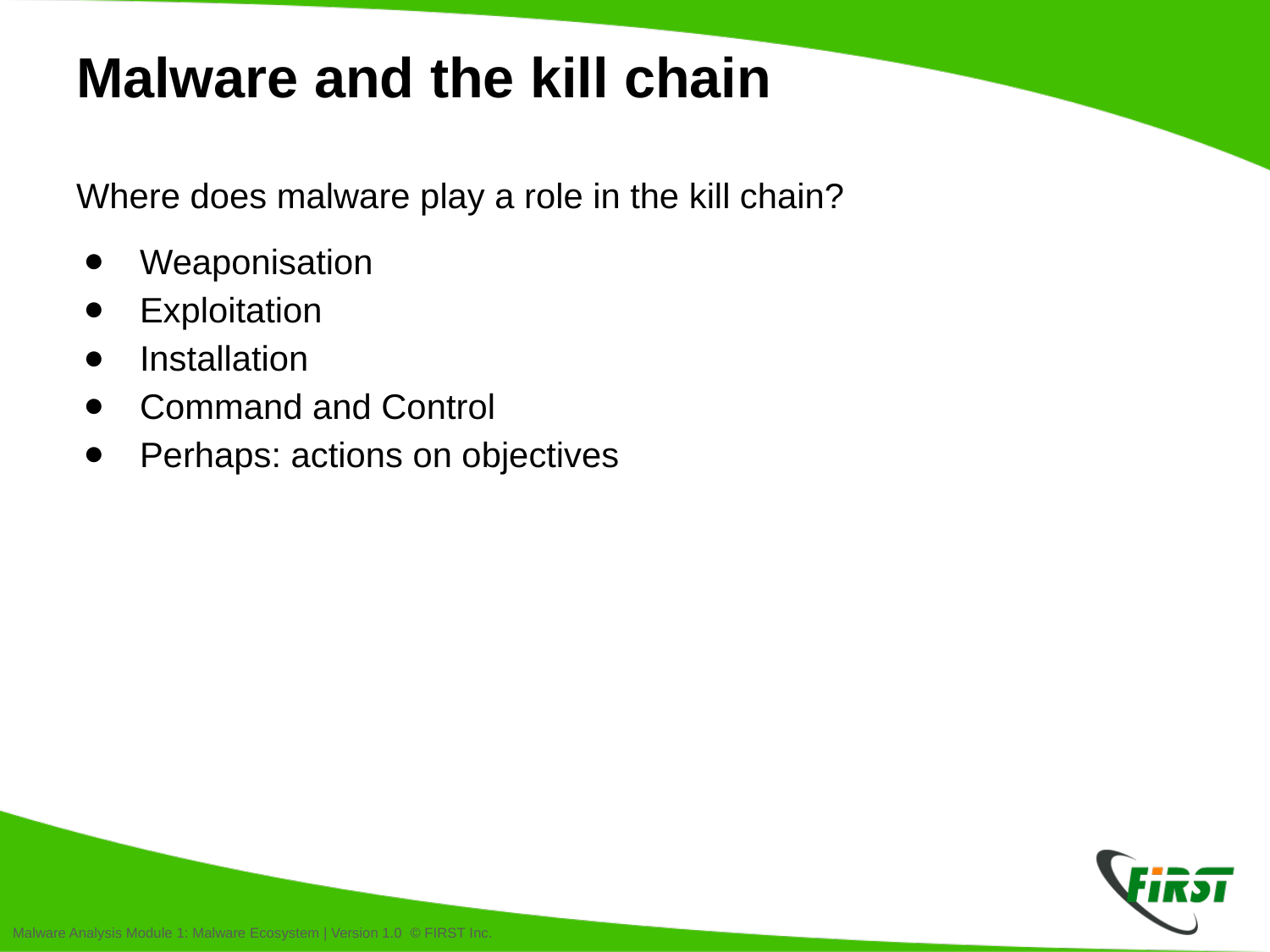

# Malware and the kill chain
Where does malware play a role in the kill chain?
Weaponisation
Exploitation
Installation
Command and Control
Perhaps: actions on objectives